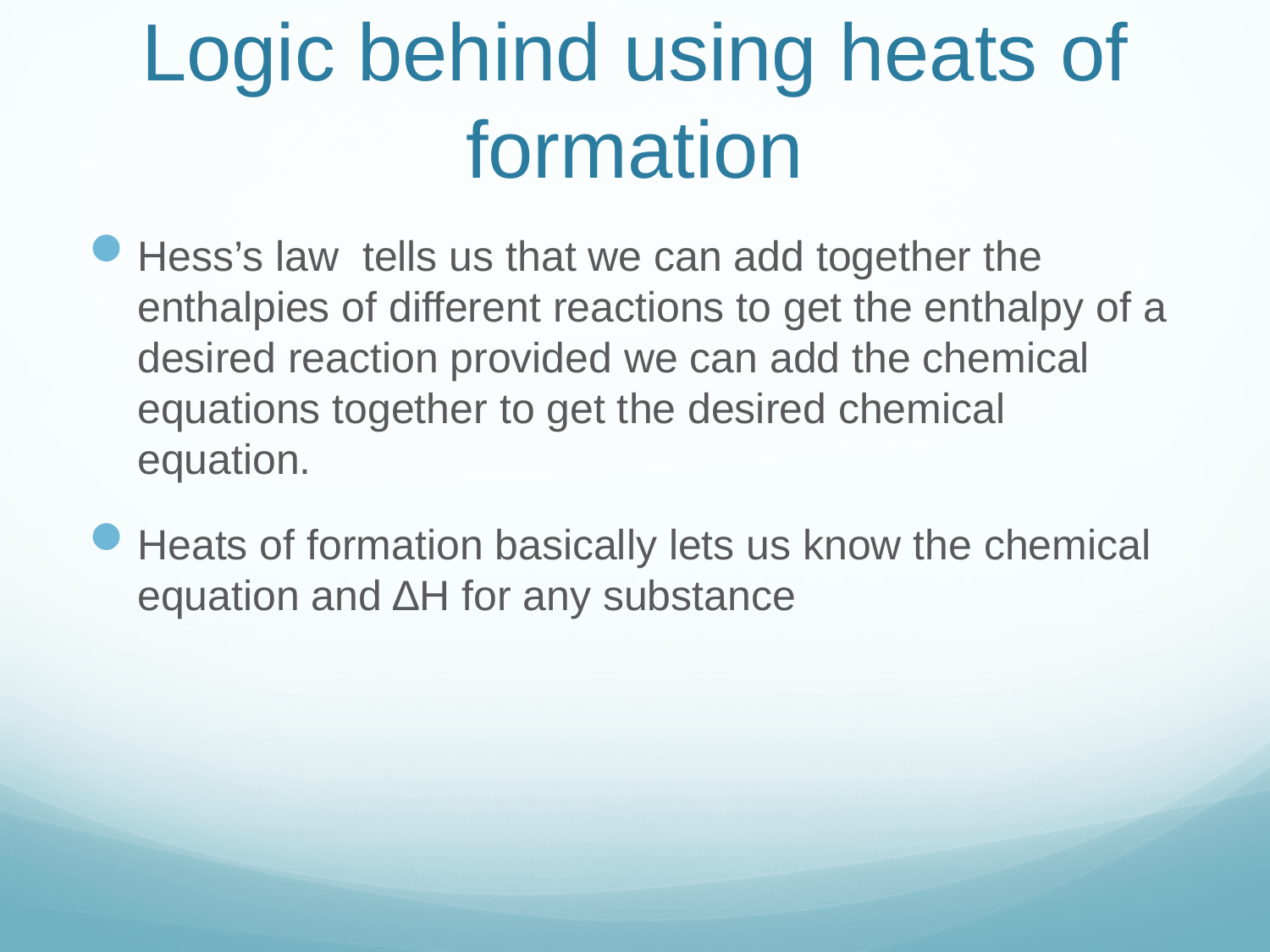

# Logic behind using heats of formation
Hess’s law  tells us that we can add together the enthalpies of different reactions to get the enthalpy of a desired reaction provided we can add the chemical equations together to get the desired chemical equation.
Heats of formation basically lets us know the chemical equation and ∆H for any substance